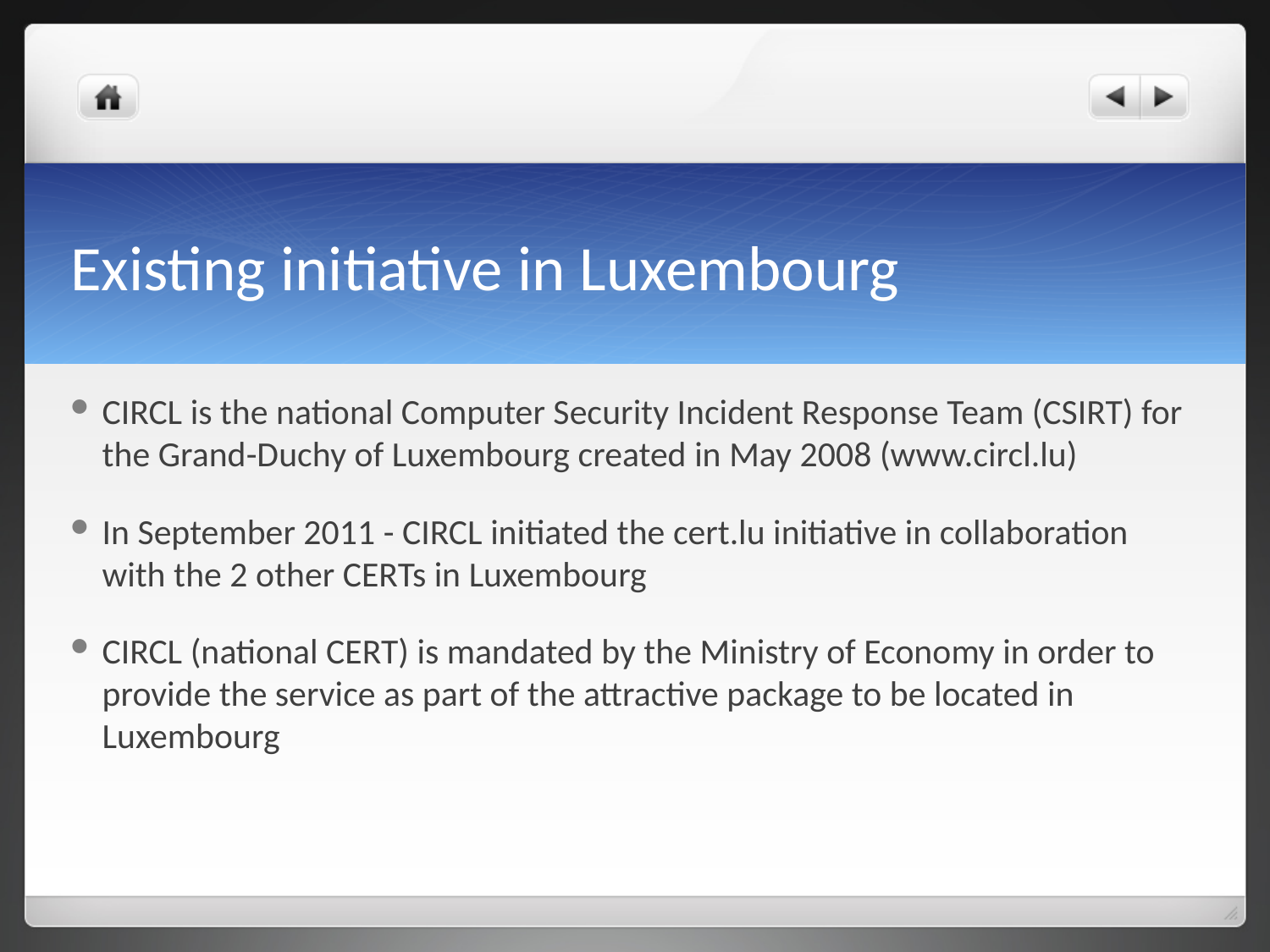

# Existing initiative in Luxembourg
CIRCL is the national Computer Security Incident Response Team (CSIRT) for the Grand-Duchy of Luxembourg created in May 2008 (www.circl.lu)
In September 2011 - CIRCL initiated the cert.lu initiative in collaboration with the 2 other CERTs in Luxembourg
CIRCL (national CERT) is mandated by the Ministry of Economy in order to provide the service as part of the attractive package to be located in Luxembourg